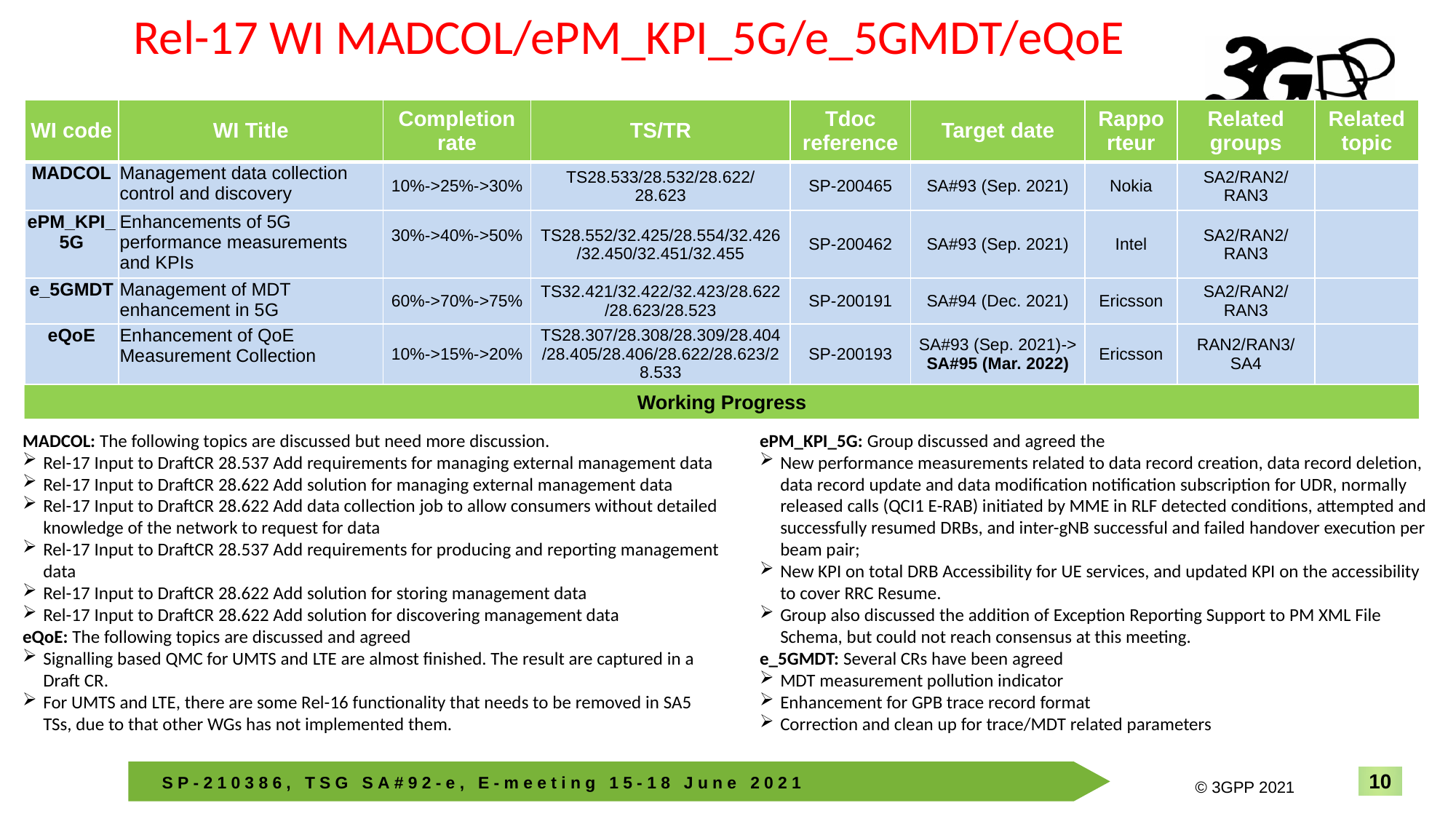

Rel-17 WI MADCOL/ePM_KPI_5G/e_5GMDT/eQoE
| WI code | WI Title | Completion rate | TS/TR | Tdoc reference | Target date | Rapporteur | Related groups | Related topic |
| --- | --- | --- | --- | --- | --- | --- | --- | --- |
| MADCOL | Management data collection control and discovery | 10%->25%->30% | TS28.533/28.532/28.622/ 28.623 | SP-200465 | SA#93 (Sep. 2021) | Nokia | SA2/RAN2/RAN3 |  |
| ePM\_KPI\_5G | Enhancements of 5G performance measurements and KPIs | 30%->40%->50% | TS28.552/32.425/28.554/32.426/32.450/32.451/32.455 | SP-200462 | SA#93 (Sep. 2021) | Intel | SA2/RAN2/RAN3 |  |
| e\_5GMDT | Management of MDT enhancement in 5G | 60%->70%->75% | TS32.421/32.422/32.423/28.622/28.623/28.523 | SP-200191 | SA#94 (Dec. 2021) | Ericsson | SA2/RAN2/RAN3 |  |
| eQoE | Enhancement of QoE Measurement Collection | 10%->15%->20% | TS28.307/28.308/28.309/28.404/28.405/28.406/28.622/28.623/28.533 | SP-200193 | SA#93 (Sep. 2021)-> SA#95 (Mar. 2022) | Ericsson | RAN2/RAN3/SA4 |  |
Working Progress
MADCOL: The following topics are discussed but need more discussion.
Rel-17 Input to DraftCR 28.537 Add requirements for managing external management data
Rel-17 Input to DraftCR 28.622 Add solution for managing external management data
Rel-17 Input to DraftCR 28.622 Add data collection job to allow consumers without detailed knowledge of the network to request for data
Rel-17 Input to DraftCR 28.537 Add requirements for producing and reporting management data
Rel-17 Input to DraftCR 28.622 Add solution for storing management data
Rel-17 Input to DraftCR 28.622 Add solution for discovering management data
eQoE: The following topics are discussed and agreed
Signalling based QMC for UMTS and LTE are almost finished. The result are captured in a Draft CR.
For UMTS and LTE, there are some Rel-16 functionality that needs to be removed in SA5 TSs, due to that other WGs has not implemented them.
ePM_KPI_5G: Group discussed and agreed the
New performance measurements related to data record creation, data record deletion, data record update and data modification notification subscription for UDR, normally released calls (QCI1 E-RAB) initiated by MME in RLF detected conditions, attempted and successfully resumed DRBs, and inter-gNB successful and failed handover execution per beam pair;
New KPI on total DRB Accessibility for UE services, and updated KPI on the accessibility to cover RRC Resume.
Group also discussed the addition of Exception Reporting Support to PM XML File Schema, but could not reach consensus at this meeting.
e_5GMDT: Several CRs have been agreed
MDT measurement pollution indicator
Enhancement for GPB trace record format
Correction and clean up for trace/MDT related parameters